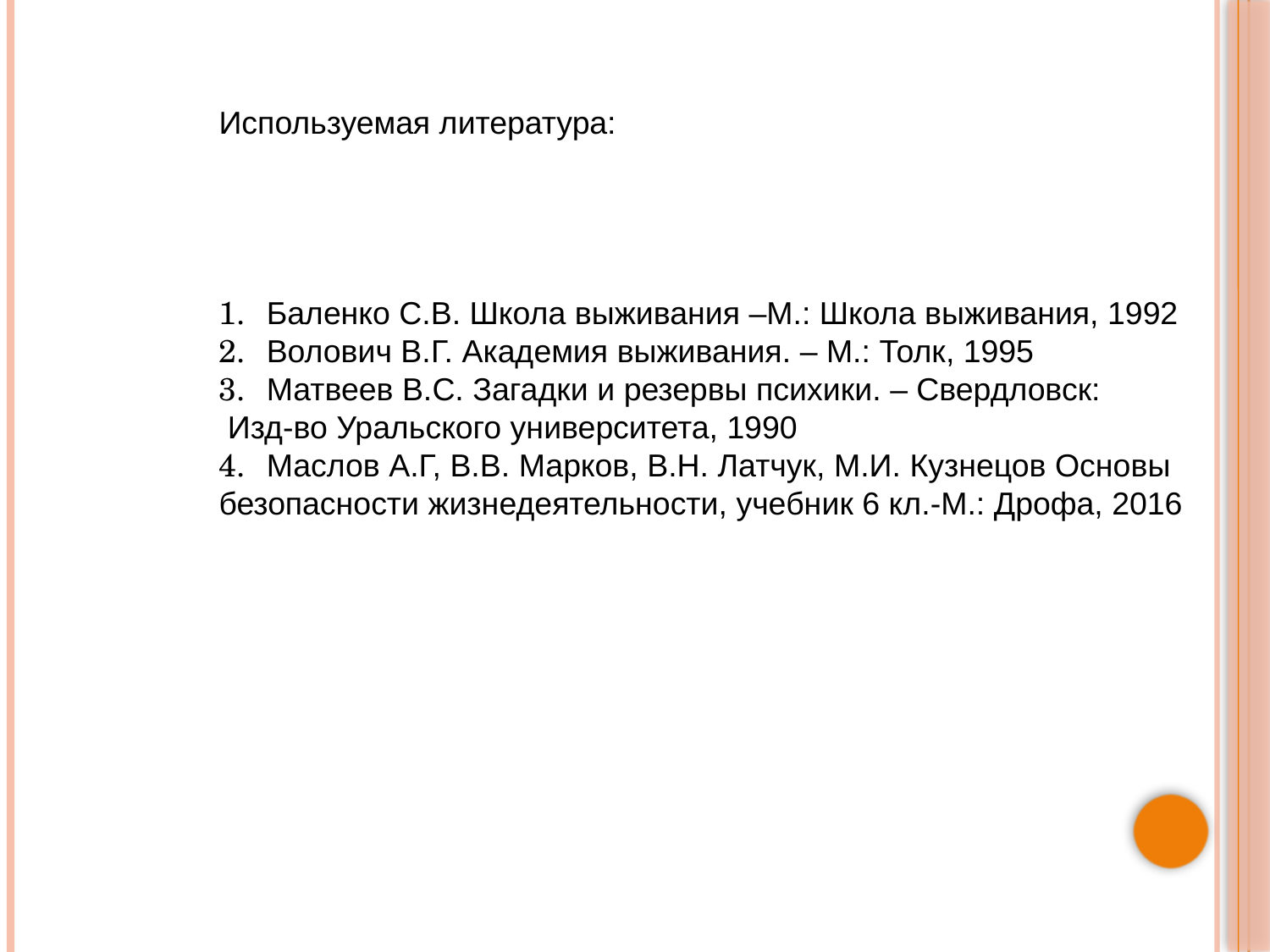

Используемая литература:

Баленко С.В. Школа выживания –М.: Школа выживания, 1992
Волович В.Г. Академия выживания. – М.: Толк, 1995
Матвеев В.С. Загадки и резервы психики. – Свердловск:
 Изд-во Уральского университета, 1990
Маслов А.Г, В.В. Марков, В.Н. Латчук, М.И. Кузнецов Основы
безопасности жизнедеятельности, учебник 6 кл.-М.: Дрофа, 2016